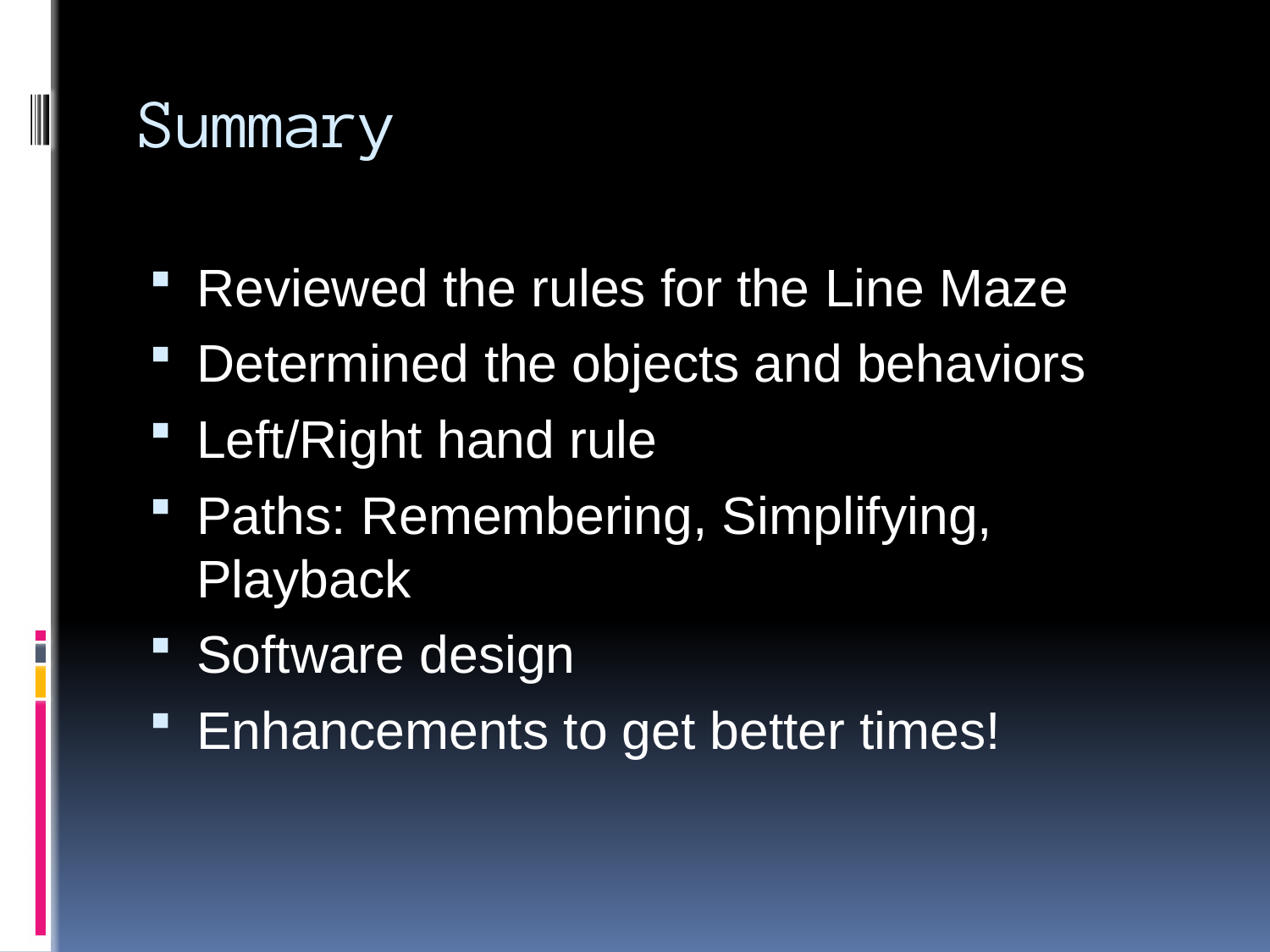

# Summary
Reviewed the rules for the Line Maze
Determined the objects and behaviors
Left/Right hand rule
Paths: Remembering, Simplifying, Playback
Software design
Enhancements to get better times!